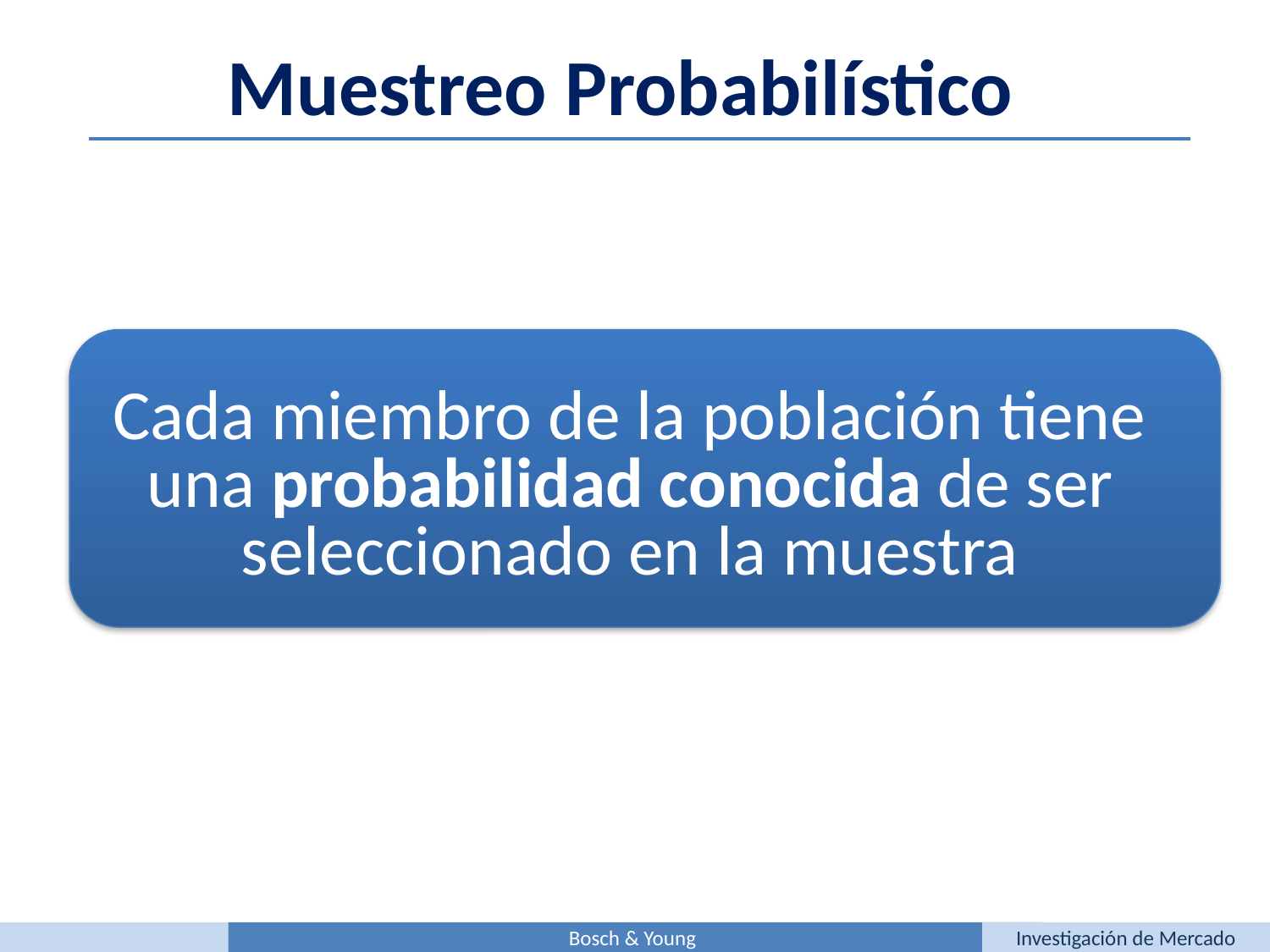

Muestreo Probabilístico

Cada miembro de la población tiene una probabilidad conocida de ser seleccionado en la muestra

Bosch & Young
Investigación de Mercado